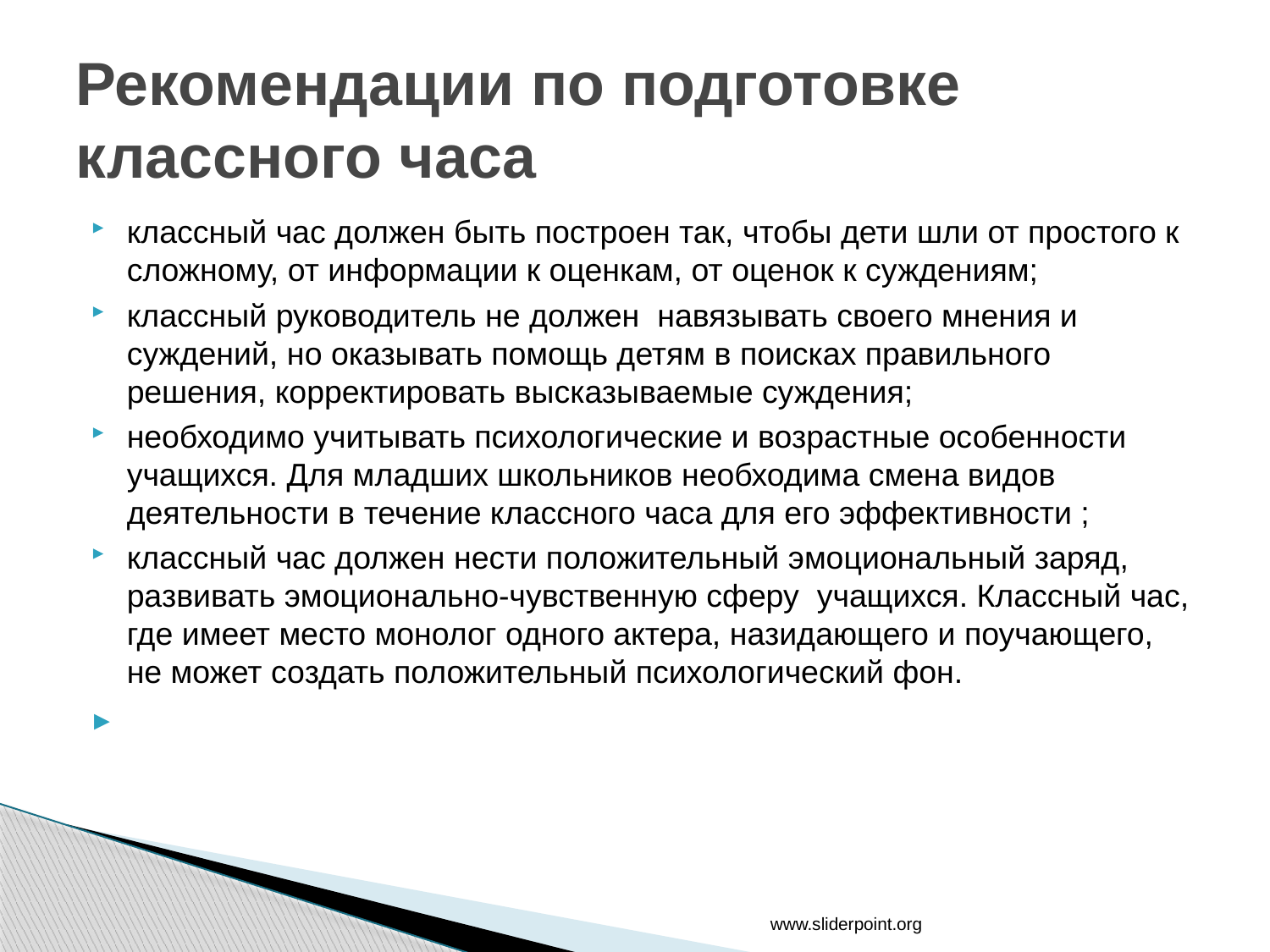

# Рекомендации по подготовке классного часа
классный час должен быть построен так, чтобы дети шли от простого к сложному, от информации к оценкам, от оценок к суждениям;
классный руководитель не должен  навязывать своего мнения и суждений, но оказывать помощь детям в поисках правильного решения, корректировать высказываемые суждения;
необходимо учитывать психологические и возрастные особенности учащихся. Для младших школьников необходима смена видов деятельности в течение классного часа для его эффективности ;
классный час должен нести положительный эмоциональный заряд, развивать эмоционально-чувственную сферу  учащихся. Классный час, где имеет место монолог одного актера, назидающего и поучающего, не может создать положительный психологический фон.

www.sliderpoint.org